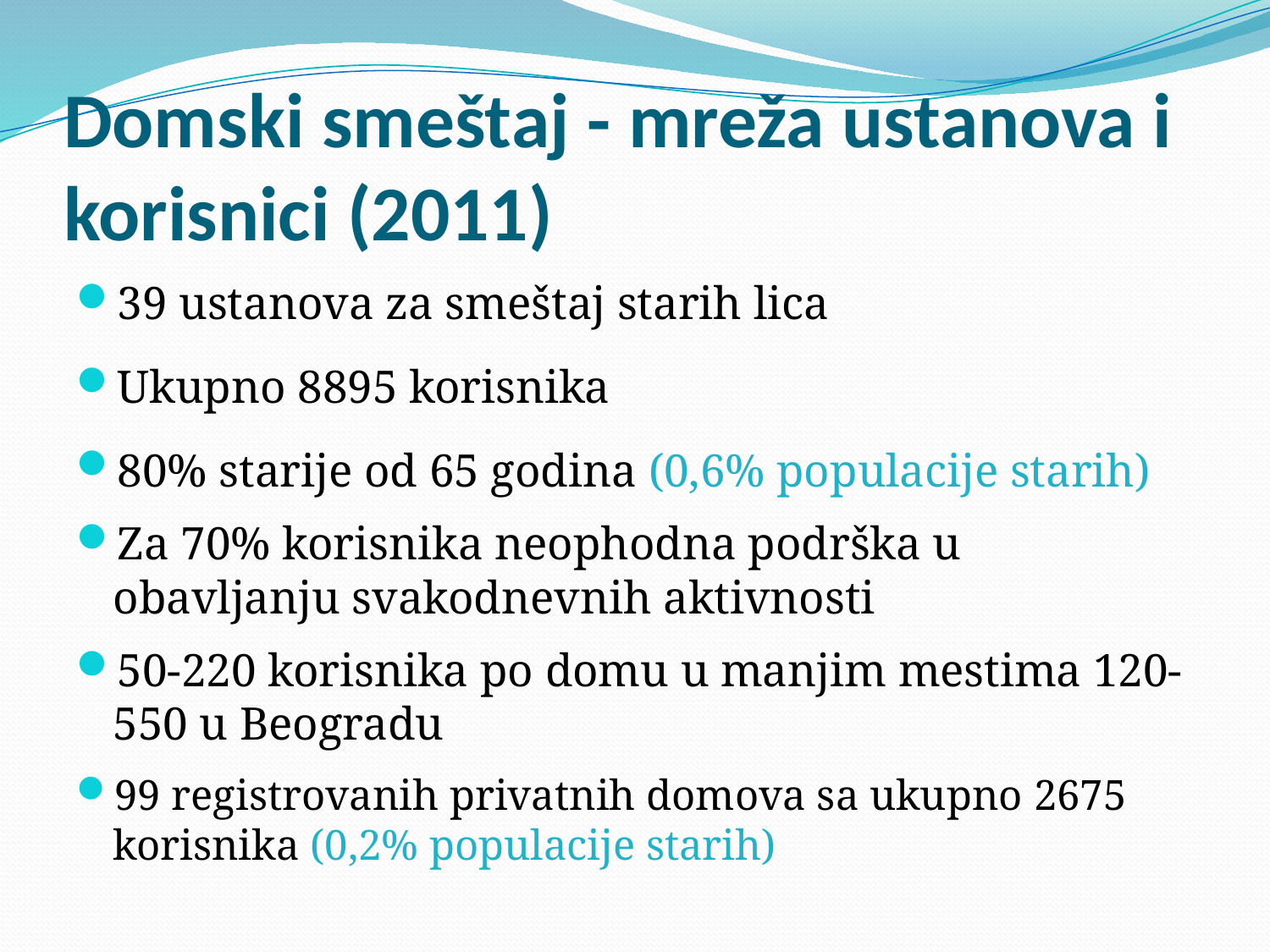

# Domski smeštaj - mreža ustanova i korisnici (2011)
39 ustanova za smeštaj starih lica
Ukupno 8895 korisnika
80% starije od 65 godina (0,6% populacije starih)
Za 70% korisnika neophodna podrška u obavljanju svakodnevnih aktivnosti
50-220 korisnika po domu u manjim mestima 120-550 u Beogradu
99 registrovanih privatnih domova sa ukupno 2675 korisnika (0,2% populacije starih)